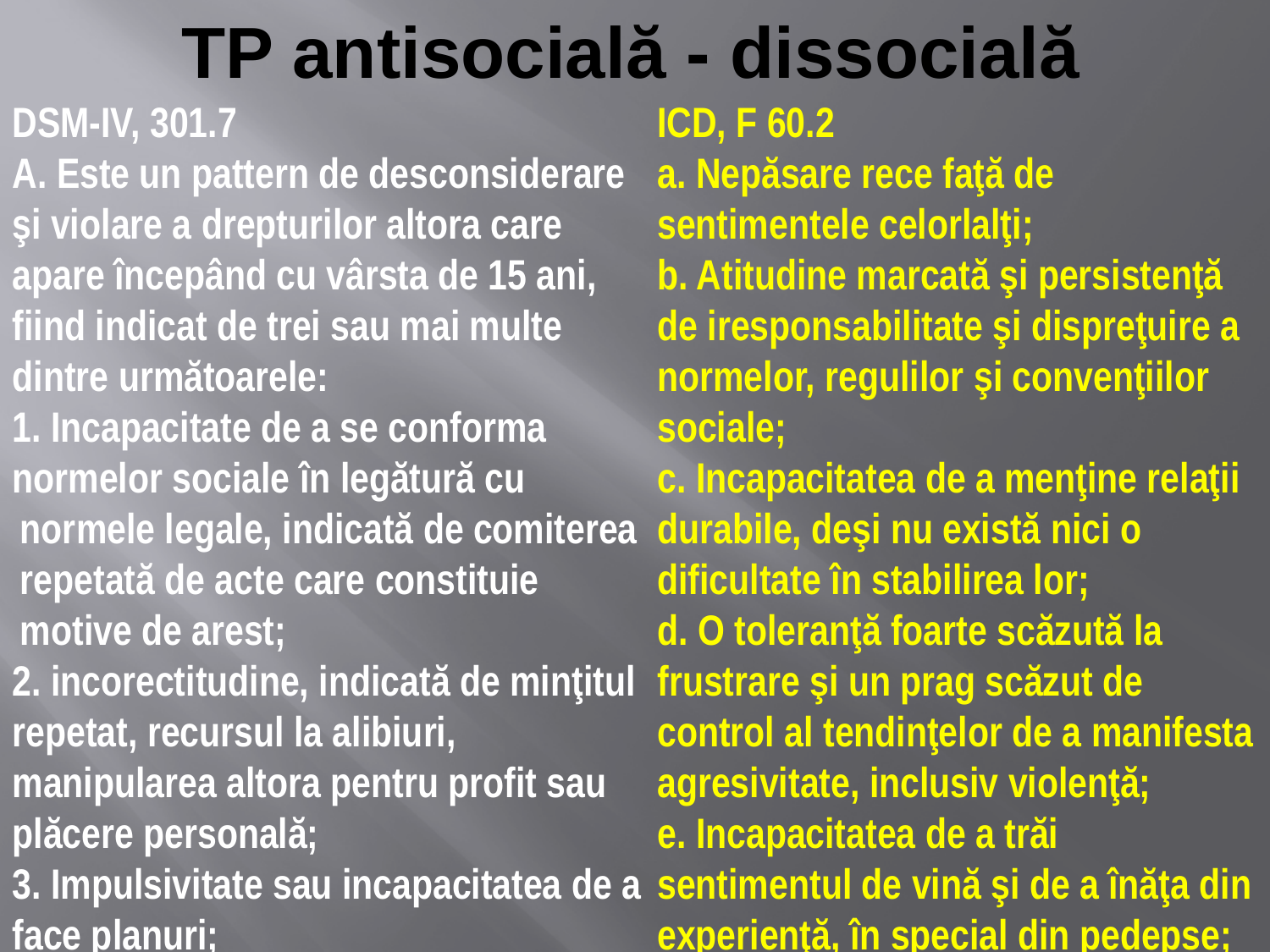

# TP antisocială - dissocială
DSM-IV, 301.7
A. Este un pattern de desconsiderare şi violare a drepturilor altora care apare începând cu vârsta de 15 ani, fiind indicat de trei sau mai multe
dintre următoarele:
1. Incapacitate de a se conforma
normelor sociale în legătură cu normele legale, indicată de comiterea repetată de acte care constituie motive de arest;
2. incorectitudine, indicată de minţitul repetat, recursul la alibiuri, manipularea altora pentru profit sau plăcere personală;
3. Impulsivitate sau incapacitatea de a face planuri;

ICD, F 60.2
a. Nepăsare rece faţă de sentimentele celorlalţi;
b. Atitudine marcată şi persistenţă de iresponsabilitate şi dispreţuire a normelor, regulilor şi convenţiilor sociale;
c. Incapacitatea de a menţine relaţii durabile, deşi nu există nici o dificultate în stabilirea lor;
d. O toleranţă foarte scăzută la frustrare şi un prag scăzut de control al tendinţelor de a manifesta agresivitate, inclusiv violenţă;
e. Incapacitatea de a trăi sentimentul de vină şi de a înăţa din experienţă, în special din pedepse;